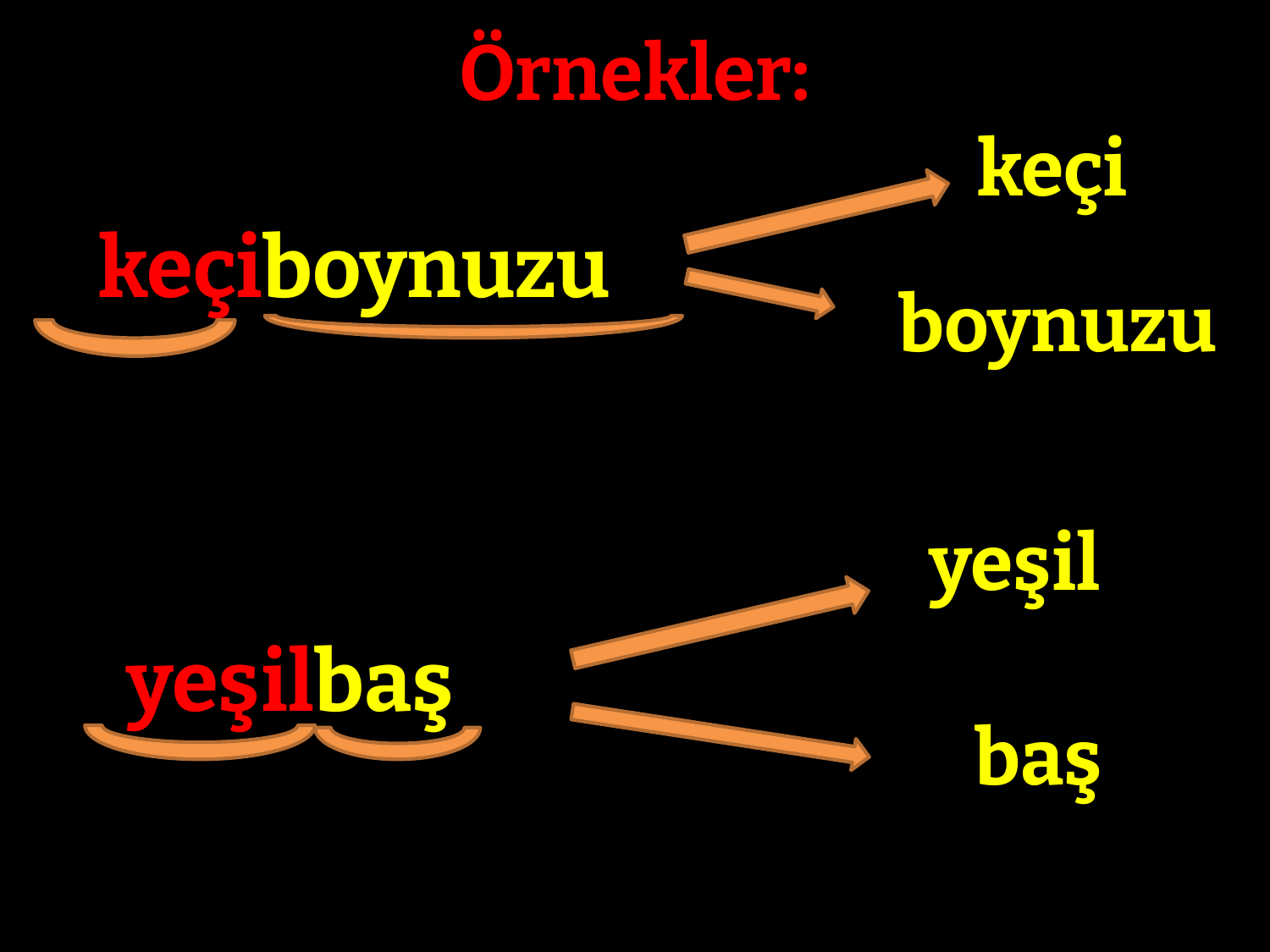

Örnekler:

keçi
keçiboynuzu

boynuzu

#

yeşil

yeşilbaş

baş